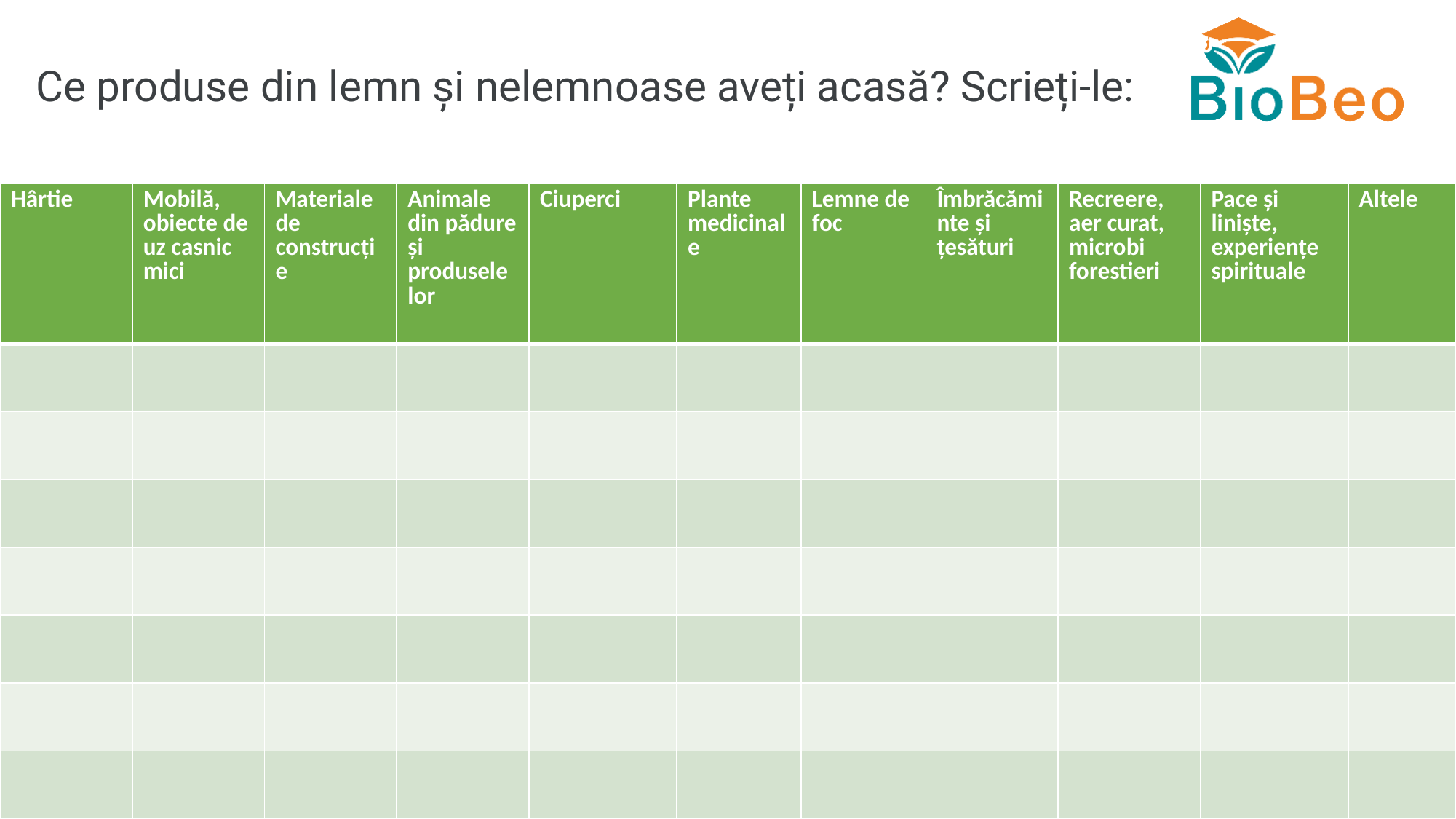

# Ce produse din lemn și nelemnoase aveți acasă? Scrieți-le:
| Hârtie | Mobilă, obiecte de uz casnic mici | Materiale de construcție | Animale din pădure și produsele lor | Ciuperci | Plante medicinale | Lemne de foc | Îmbrăcăminte și țesături | Recreere, aer curat, microbi forestieri | Pace și liniște, experiențe spirituale | Altele |
| --- | --- | --- | --- | --- | --- | --- | --- | --- | --- | --- |
|  |  |  |  |  |  |  |  |  |  |  |
|  |  |  |  |  |  |  |  |  |  |  |
|  |  |  |  |  |  |  |  |  |  |  |
|  |  |  |  |  |  |  |  |  |  |  |
|  |  |  |  |  |  |  |  |  |  |  |
|  |  |  |  |  |  |  |  |  |  |  |
|  |  |  |  |  |  |  |  |  |  |  |

BioBeo
13